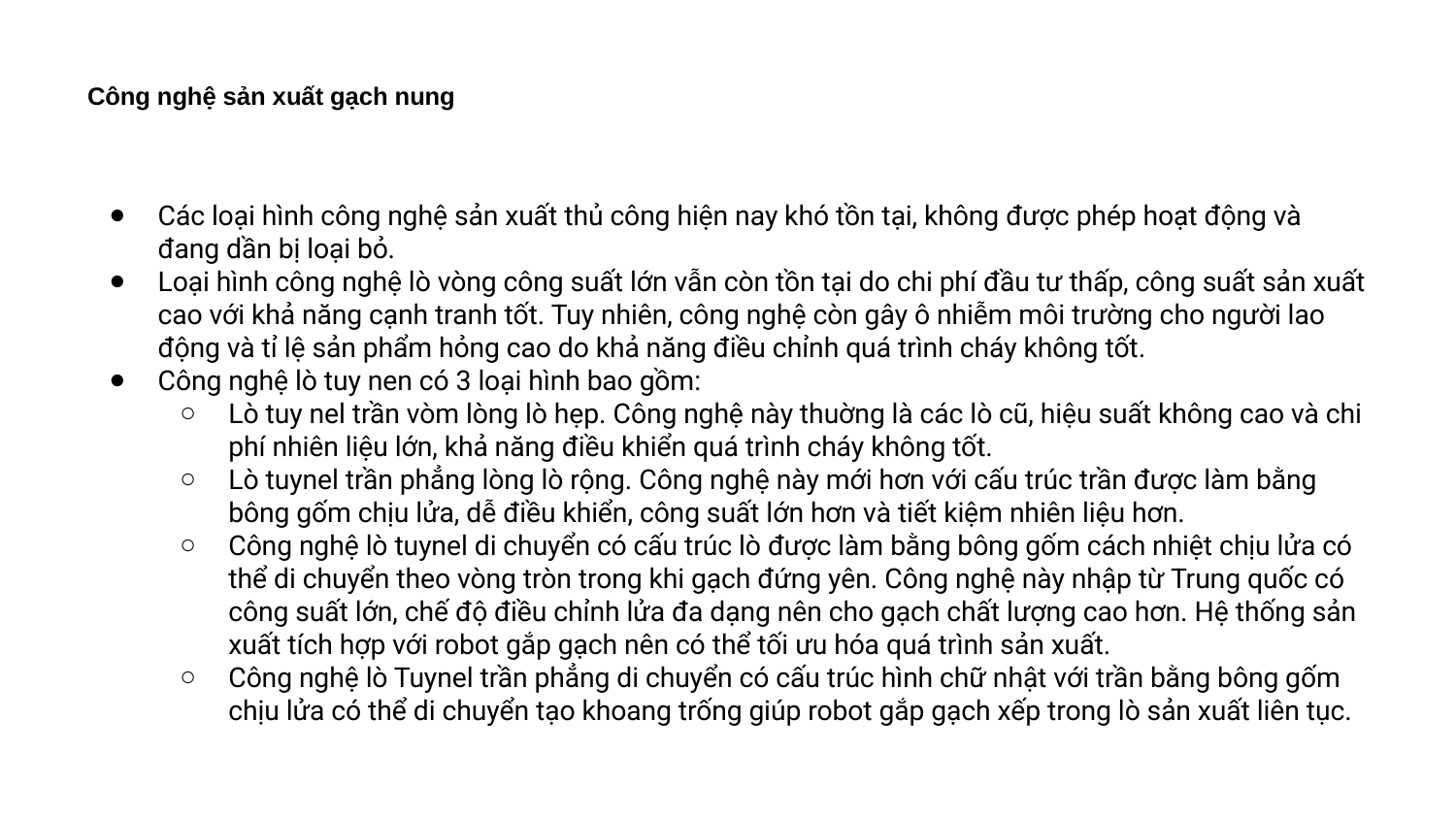

# Công nghệ sản xuất gạch nung
Các loại hình công nghệ sản xuất thủ công hiện nay khó tồn tại, không được phép hoạt động và đang dần bị loại bỏ.
Loại hình công nghệ lò vòng công suất lớn vẫn còn tồn tại do chi phí đầu tư thấp, công suất sản xuất cao với khả năng cạnh tranh tốt. Tuy nhiên, công nghệ còn gây ô nhiễm môi trường cho người lao động và tỉ lệ sản phẩm hỏng cao do khả năng điều chỉnh quá trình cháy không tốt.
Công nghệ lò tuy nen có 3 loại hình bao gồm:
Lò tuy nel trần vòm lòng lò hẹp. Công nghệ này thuờng là các lò cũ, hiệu suất không cao và chi phí nhiên liệu lớn, khả năng điều khiển quá trình cháy không tốt.
Lò tuynel trần phẳng lòng lò rộng. Công nghệ này mới hơn với cấu trúc trần được làm bằng bông gốm chịu lửa, dễ điều khiển, công suất lớn hơn và tiết kiệm nhiên liệu hơn.
Công nghệ lò tuynel di chuyển có cấu trúc lò được làm bằng bông gốm cách nhiệt chịu lửa có thể di chuyển theo vòng tròn trong khi gạch đứng yên. Công nghệ này nhập từ Trung quốc có công suất lớn, chế độ điều chỉnh lửa đa dạng nên cho gạch chất lượng cao hơn. Hệ thống sản xuất tích hợp với robot gắp gạch nên có thể tối ưu hóa quá trình sản xuất.
Công nghệ lò Tuynel trần phẳng di chuyển có cấu trúc hình chữ nhật với trần bằng bông gốm chịu lửa có thể di chuyển tạo khoang trống giúp robot gắp gạch xếp trong lò sản xuất liên tục.